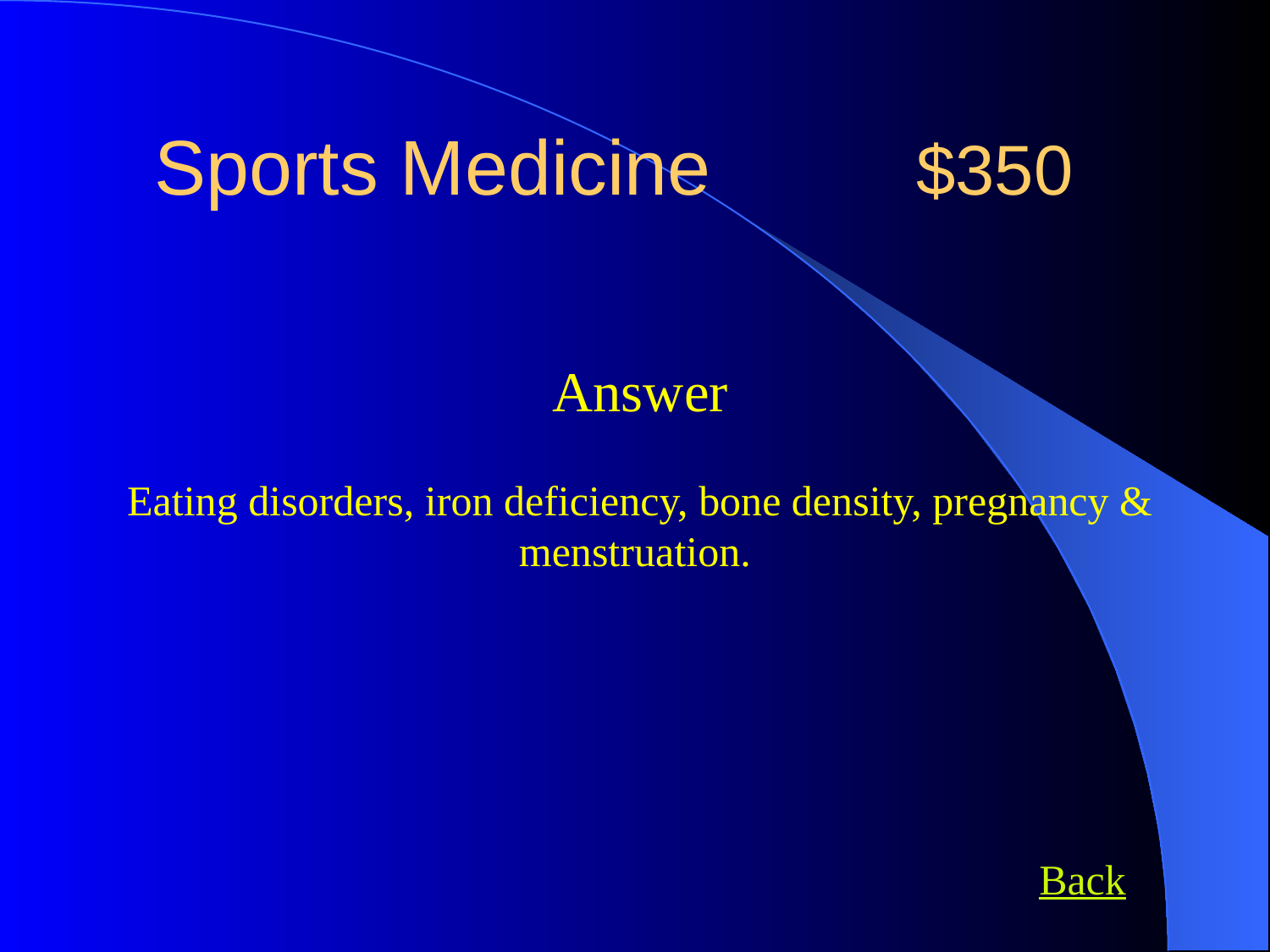

Sports Medicine 		$350
Answer

Eating disorders, iron deficiency, bone density, pregnancy & menstruation.

Back